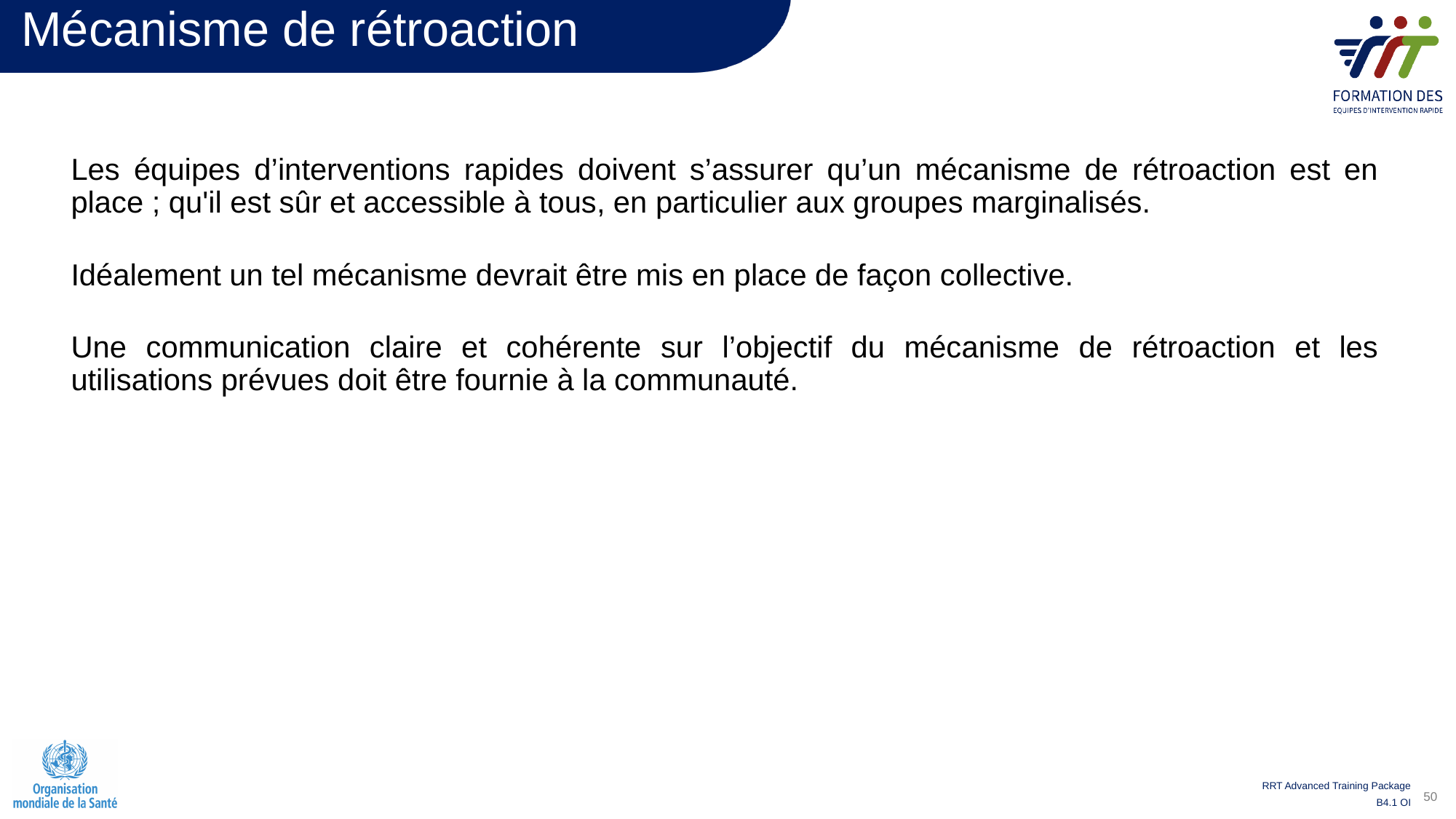

Mécanisme de rétroaction
Les équipes d’interventions rapides doivent s’assurer qu’un mécanisme de rétroaction est en place ; qu'il est sûr et accessible à tous, en particulier aux groupes marginalisés.

Idéalement un tel mécanisme devrait être mis en place de façon collective.

Une communication claire et cohérente sur l’objectif du mécanisme de rétroaction et les utilisations prévues doit être fournie à la communauté.